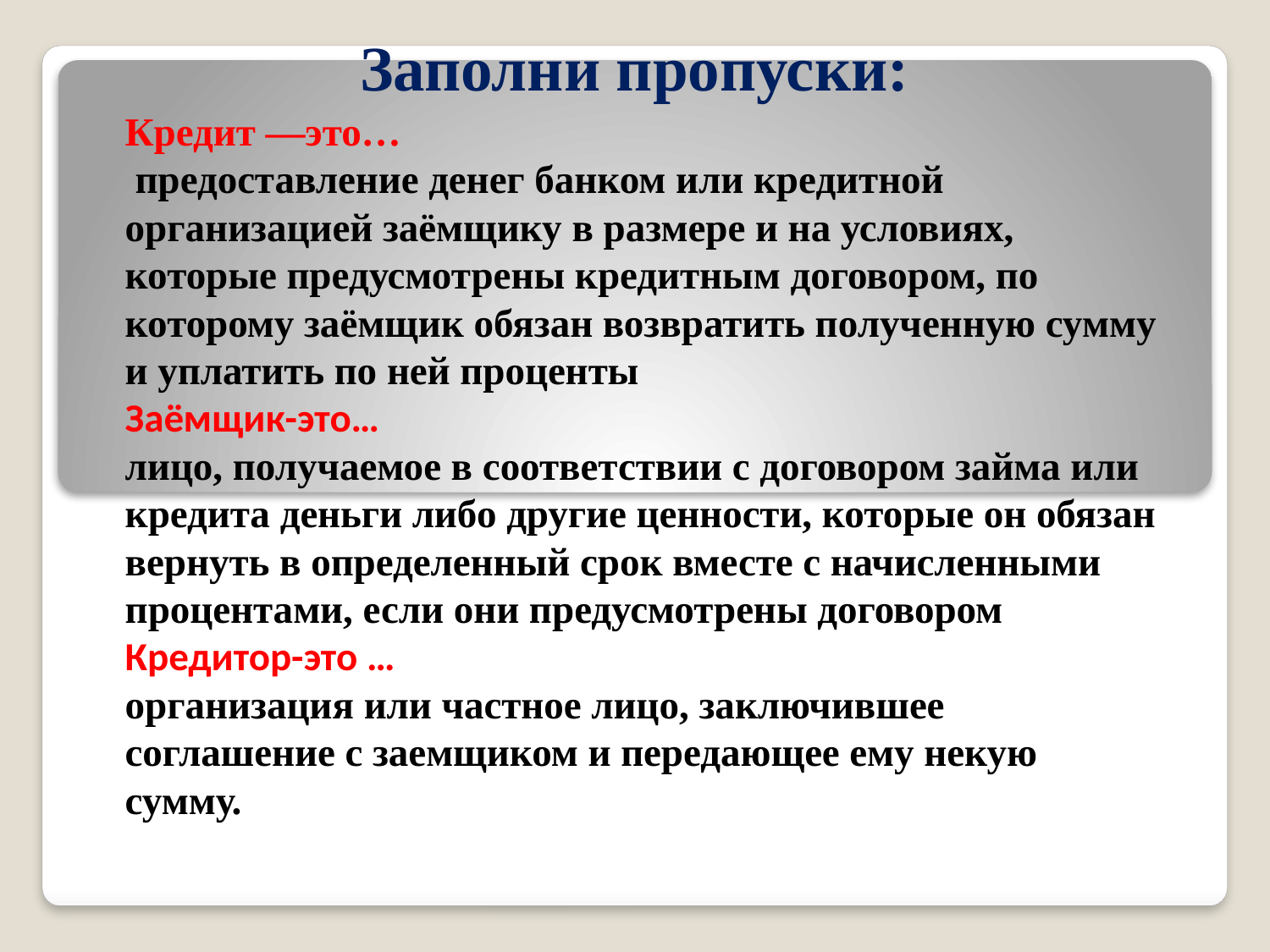

# Заполни пропуски:
Кредит —это…
 предоставление денег банком или кредитной организацией заёмщику в размере и на условиях, которые предусмотрены кредитным договором, по которому заёмщик обязан возвратить полученную сумму и уплатить по ней проценты
Заёмщик-это…
лицо, получаемое в соответствии с договором займа или кредита деньги либо другие ценности, которые он обязан вернуть в определенный срок вместе с начисленными процентами, если они предусмотрены договором
Кредитор-это …
организация или частное лицо, заключившее соглашение с заемщиком и передающее ему некую сумму.